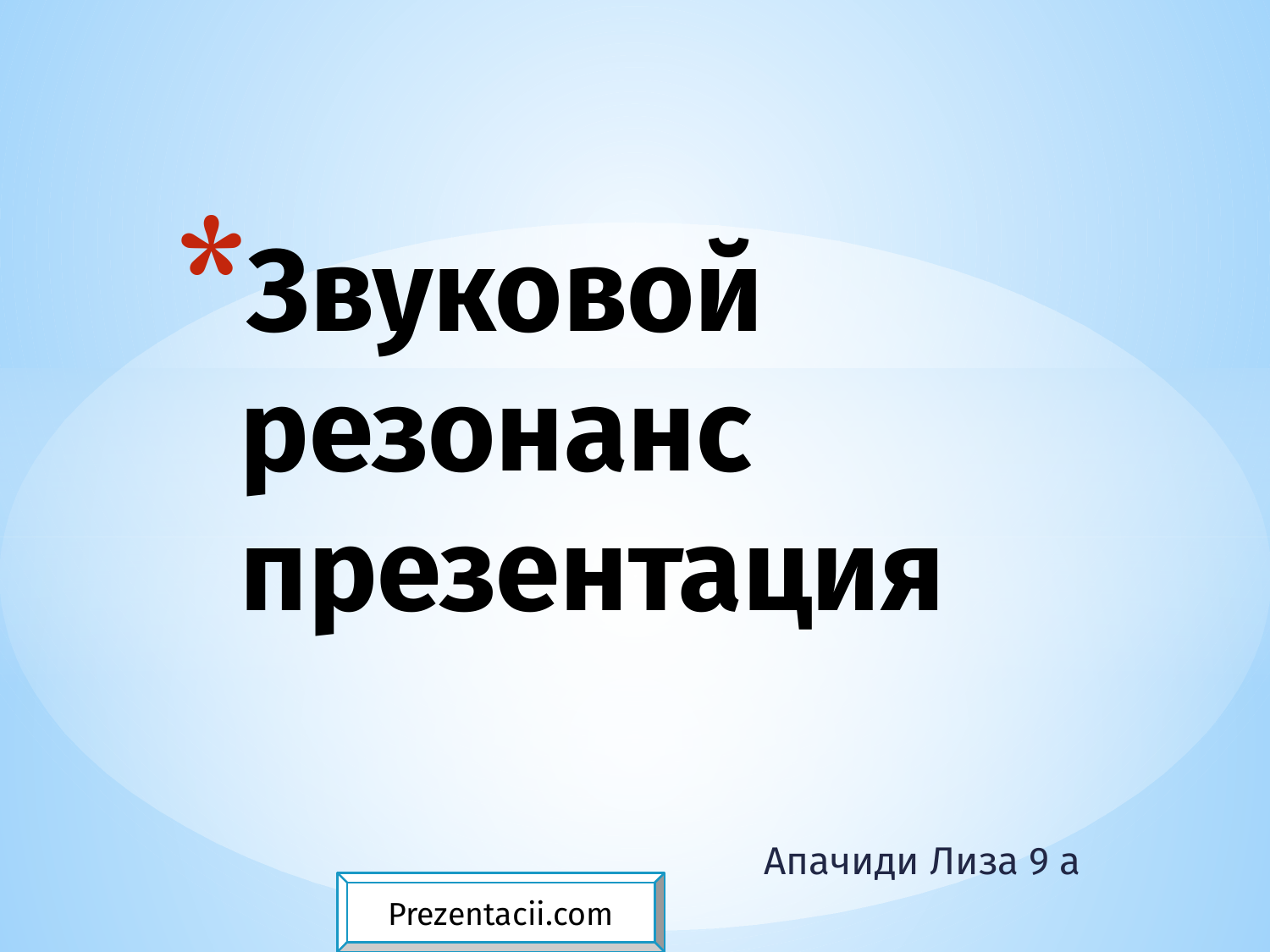

# Звуковой резонанс презентация
Апачиди Лиза 9 а
Prezentacii.com